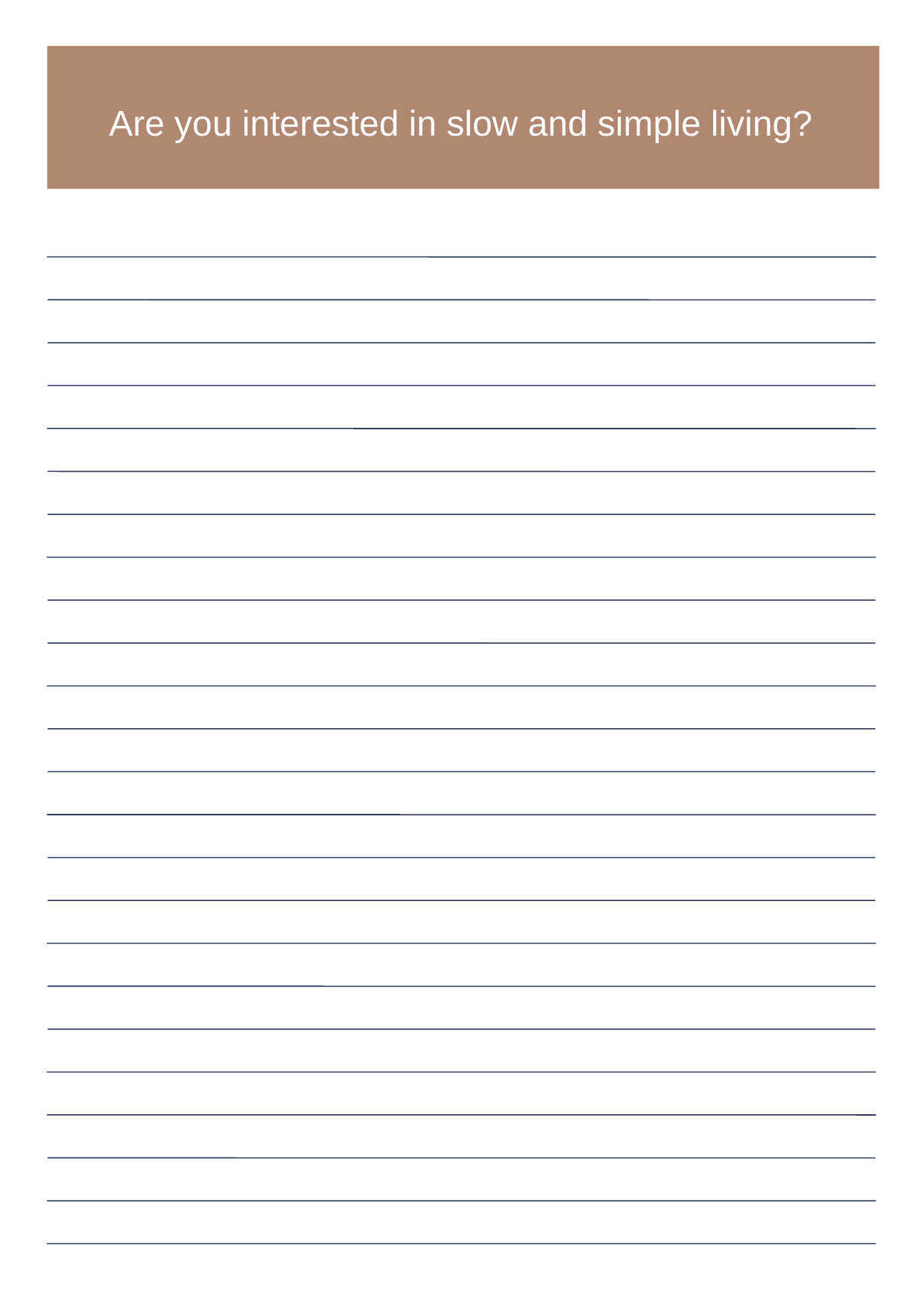

Are you interested in slow and simple living?